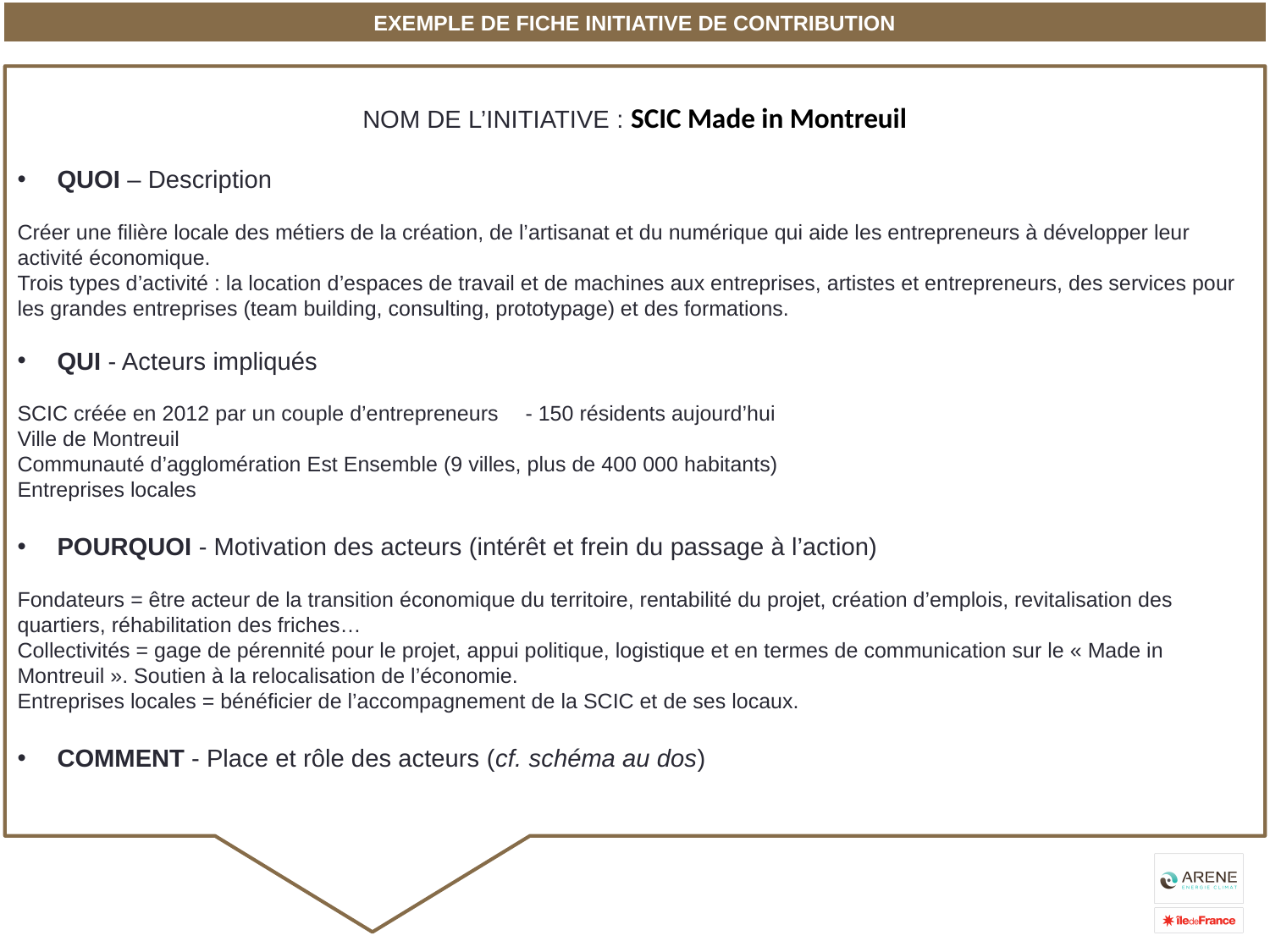

EXEMPLE DE FICHE INITIATIVE DE CONTRIBUTION
NOM DE L’INITIATIVE : SCIC Made in Montreuil

QUOI – Description

Créer une filière locale des métiers de la création, de l’artisanat et du numérique qui aide les entrepreneurs à développer leur activité économique.
Trois types d’activité : la location d’espaces de travail et de machines aux entreprises, artistes et entrepreneurs, des services pour les grandes entreprises (team building, consulting, prototypage) et des formations.

QUI - Acteurs impliqués

SCIC créée en 2012 par un couple d’entrepreneurs 	- 150 résidents aujourd’hui
Ville de Montreuil
Communauté d’agglomération Est Ensemble (9 villes, plus de 400 000 habitants)
Entreprises locales

POURQUOI - Motivation des acteurs (intérêt et frein du passage à l’action)

Fondateurs = être acteur de la transition économique du territoire, rentabilité du projet, création d’emplois, revitalisation des quartiers, réhabilitation des friches…
Collectivités = gage de pérennité pour le projet, appui politique, logistique et en termes de communication sur le « Made in Montreuil ». Soutien à la relocalisation de l’économie.
Entreprises locales = bénéficier de l’accompagnement de la SCIC et de ses locaux.

COMMENT - Place et rôle des acteurs (cf. schéma au dos)